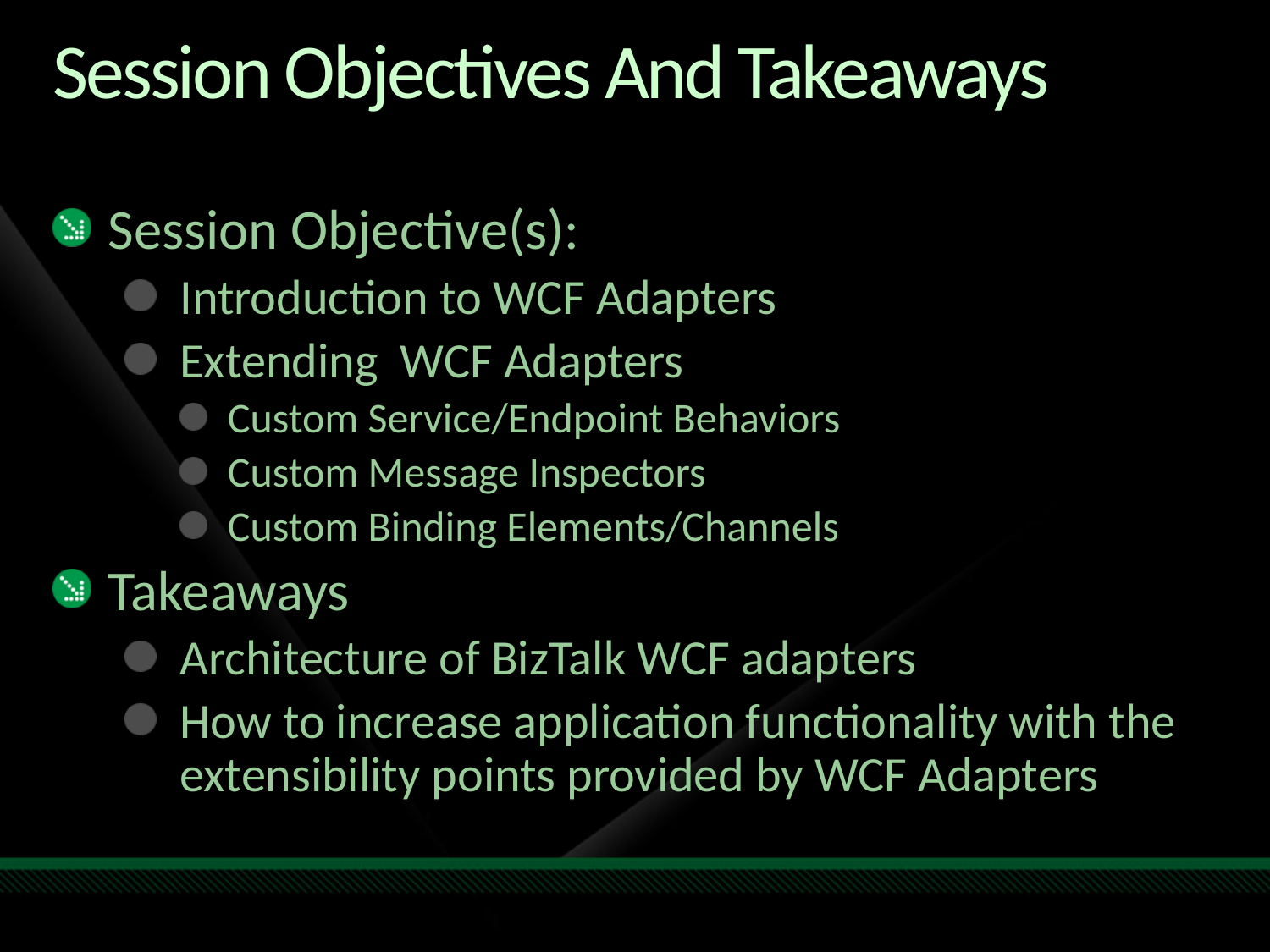

# Session Objectives And Takeaways
Session Objective(s):
Introduction to WCF Adapters
Extending  WCF Adapters
Custom Service/Endpoint Behaviors
Custom Message Inspectors
Custom Binding Elements/Channels
Takeaways
Architecture of BizTalk WCF adapters
How to increase application functionality with the extensibility points provided by WCF Adapters